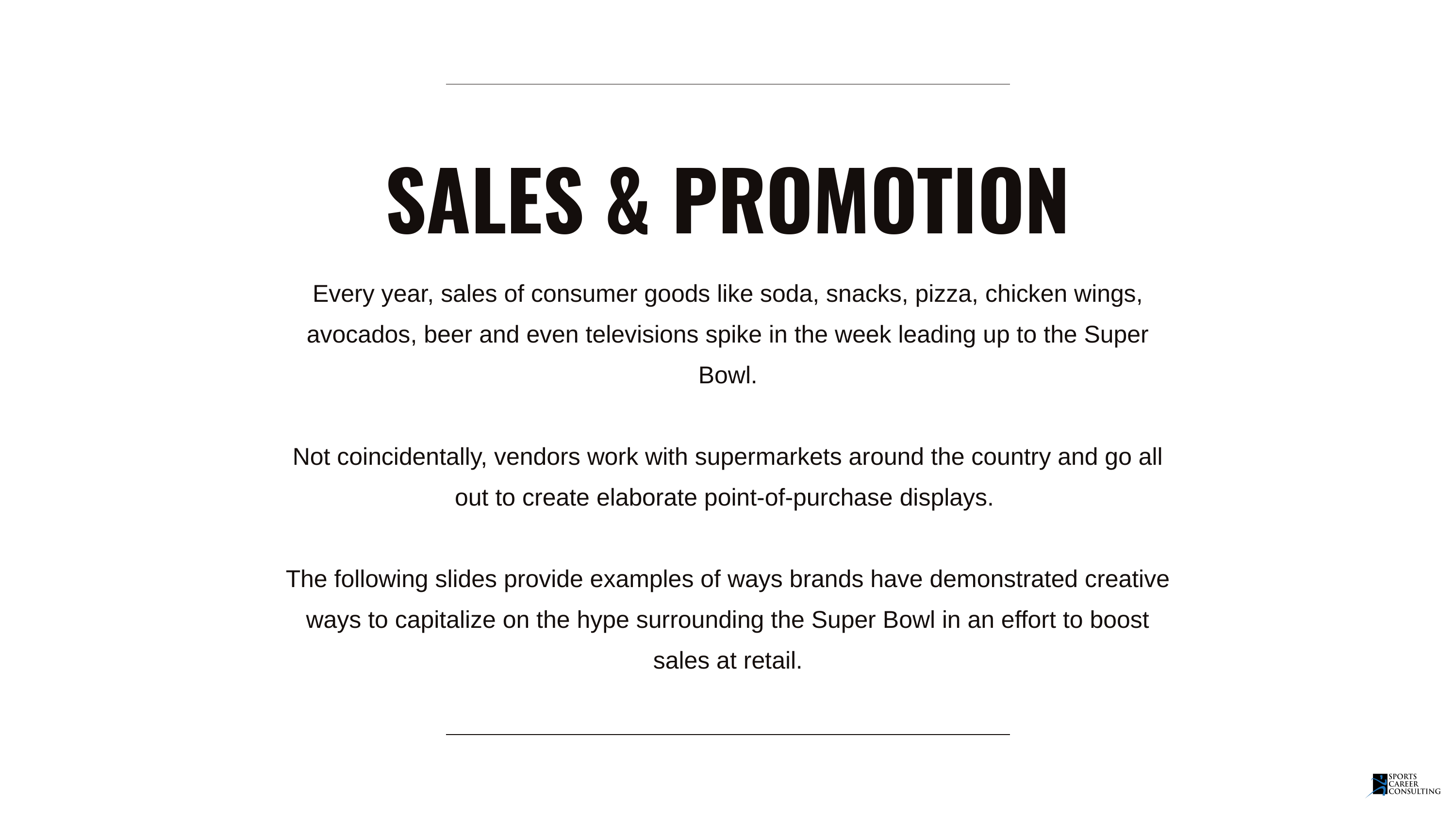

SALES & PROMOTION
Every year, sales of consumer goods like soda, snacks, pizza, chicken wings, avocados, beer and even televisions spike in the week leading up to the Super Bowl.

Not coincidentally, vendors work with supermarkets around the country and go all out to create elaborate point-of-purchase displays.

The following slides provide examples of ways brands have demonstrated creative ways to capitalize on the hype surrounding the Super Bowl in an effort to boost sales at retail.